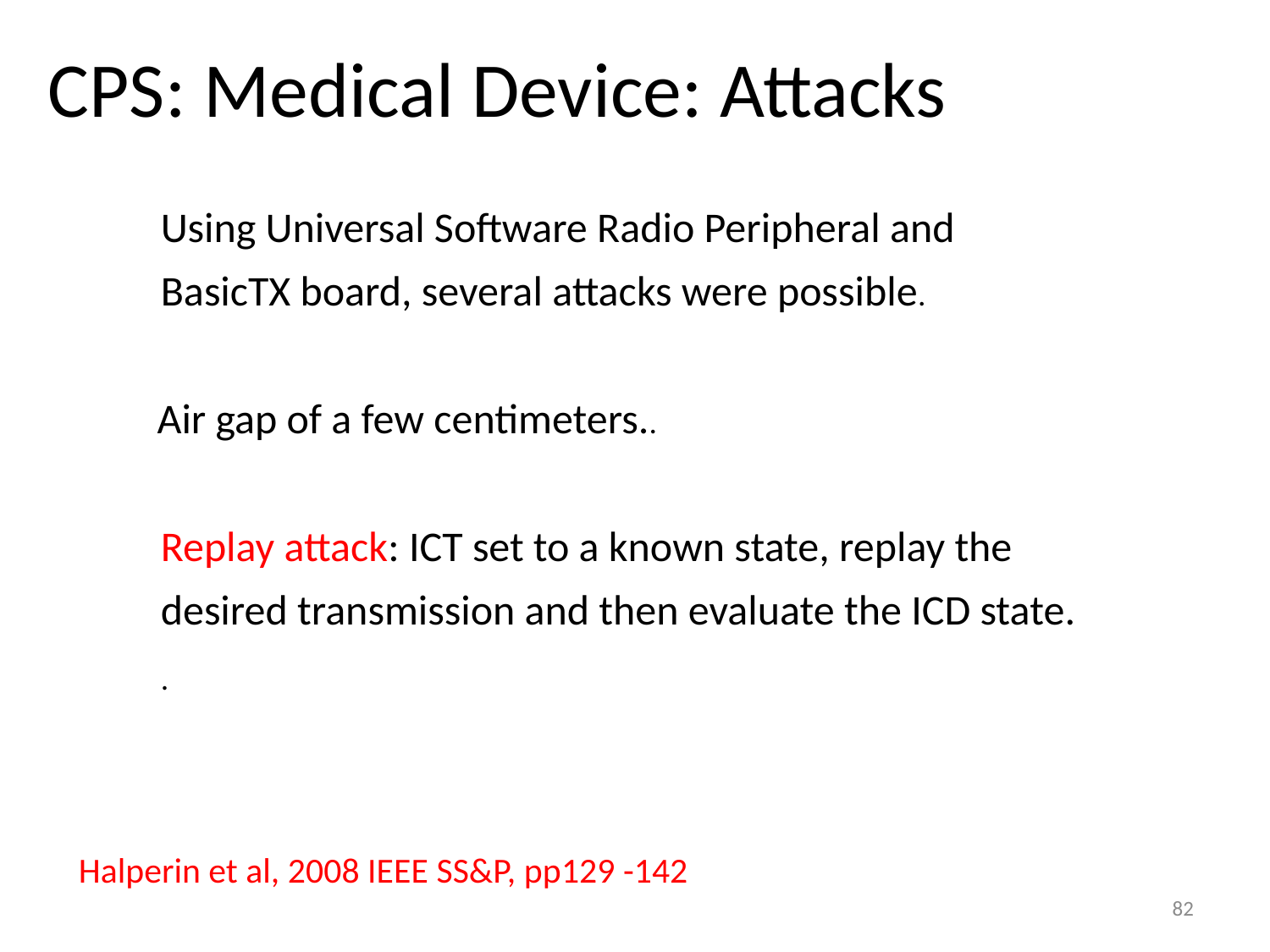

# CPS: Medical Device: Attacks
Using Universal Software Radio Peripheral and BasicTX board, several attacks were possible.
Air gap of a few centimeters..
Replay attack: ICT set to a known state, replay the desired transmission and then evaluate the ICD state. .
Halperin et al, 2008 IEEE SS&P, pp129 -142
82